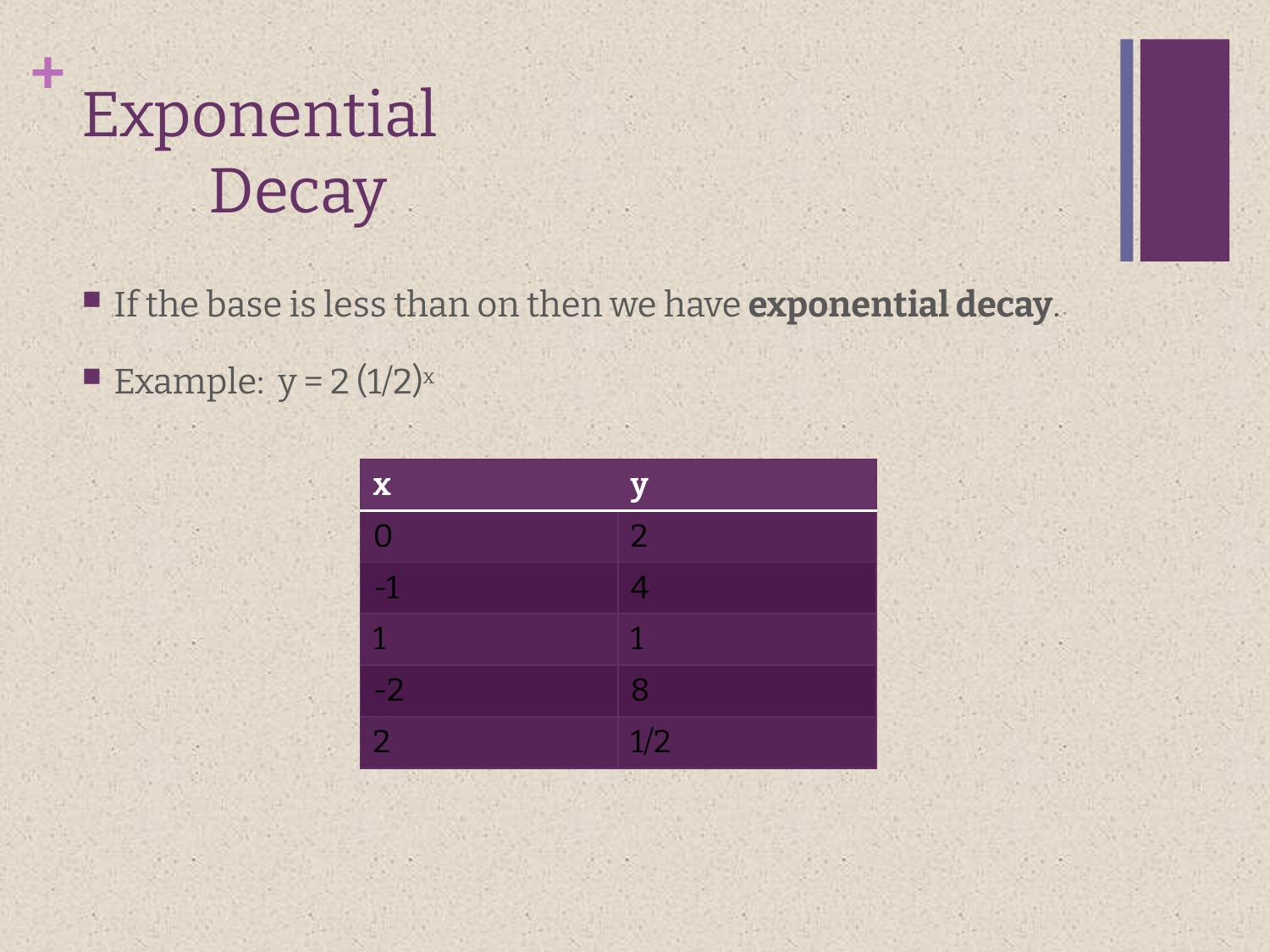

# Exponential Decay
If the base is less than on then we have exponential decay.
Example:  y = 2 (1/2)x

| x | y |
| --- | --- |
| 0 | 2 |
| -1 | 4 |
| 1 | 1 |
| -2 | 8 |
| 2 | 1/2 |